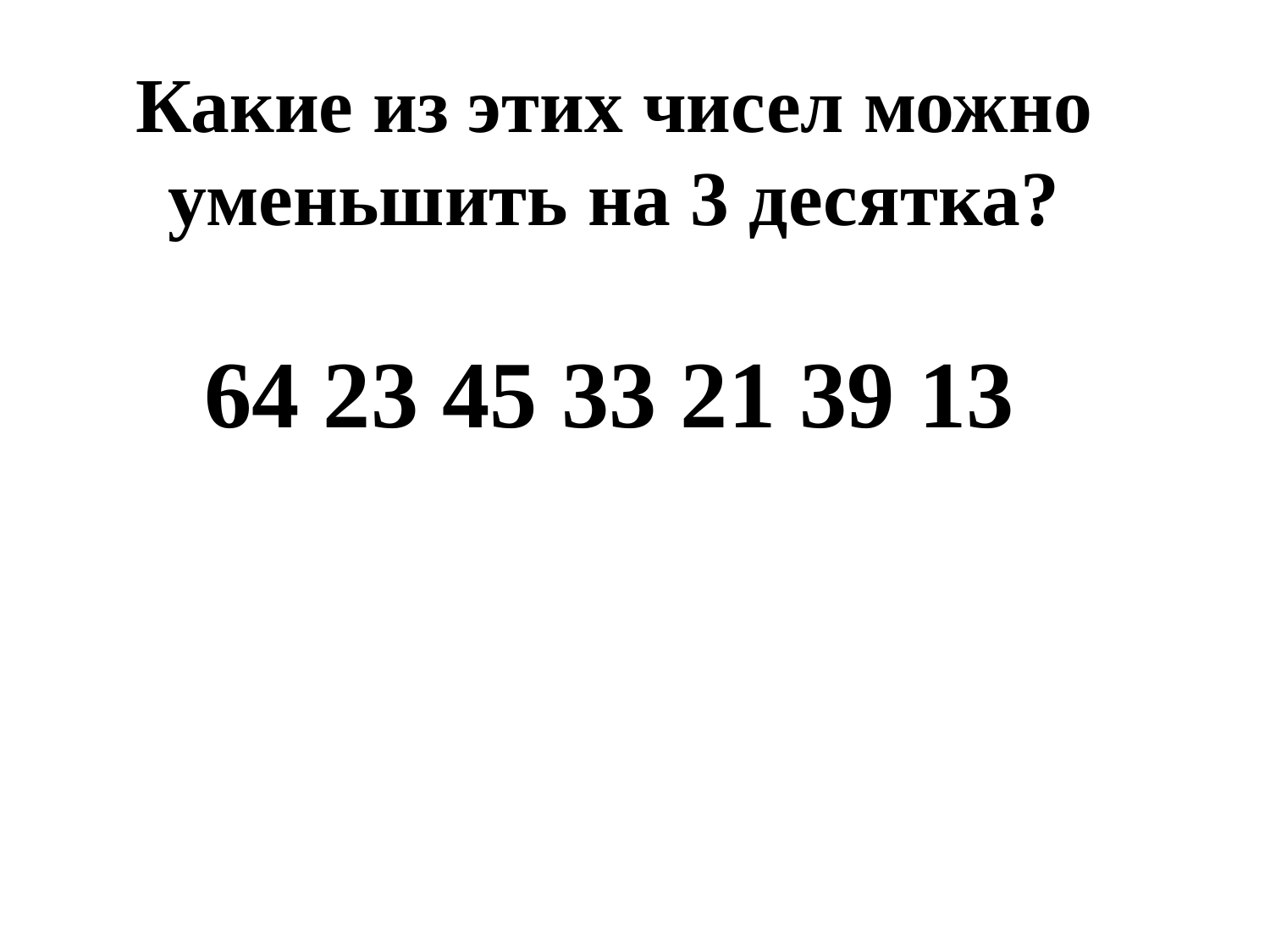

# Какие из этих чисел можно уменьшить на 3 десятка?
64 23 45 33 21 39 13